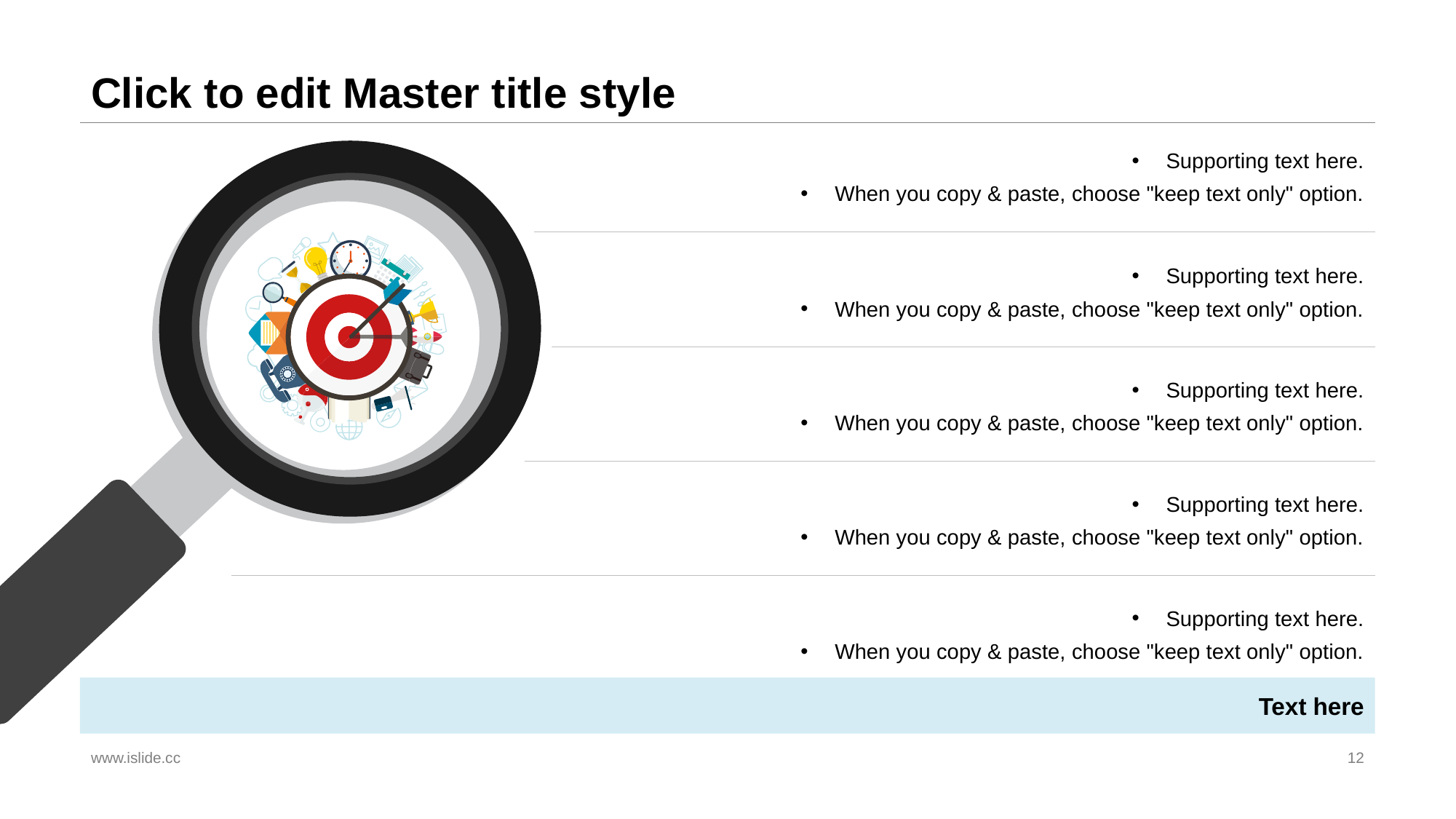

# Click to edit Master title style

Supporting text here.
When you copy & paste, choose "keep text only" option.

Supporting text here.
When you copy & paste, choose "keep text only" option.

Supporting text here.
When you copy & paste, choose "keep text only" option.

Supporting text here.
When you copy & paste, choose "keep text only" option.

Supporting text here.
When you copy & paste, choose "keep text only" option.
Text here
www.islide.cc
12